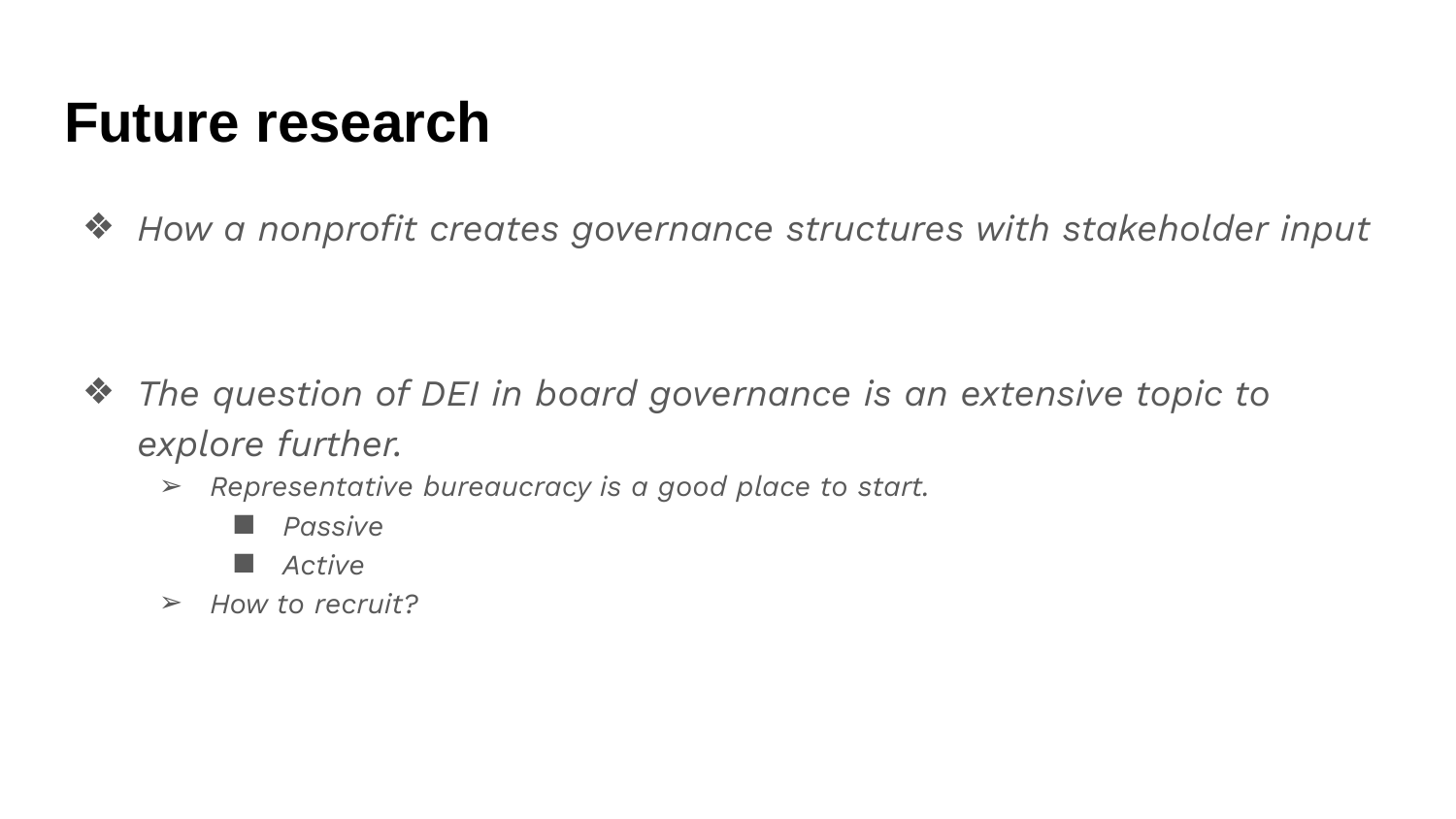

# Future research
How a nonprofit creates governance structures with stakeholder input

The question of DEI in board governance is an extensive topic to explore further.
Representative bureaucracy is a good place to start.
Passive
Active
How to recruit?